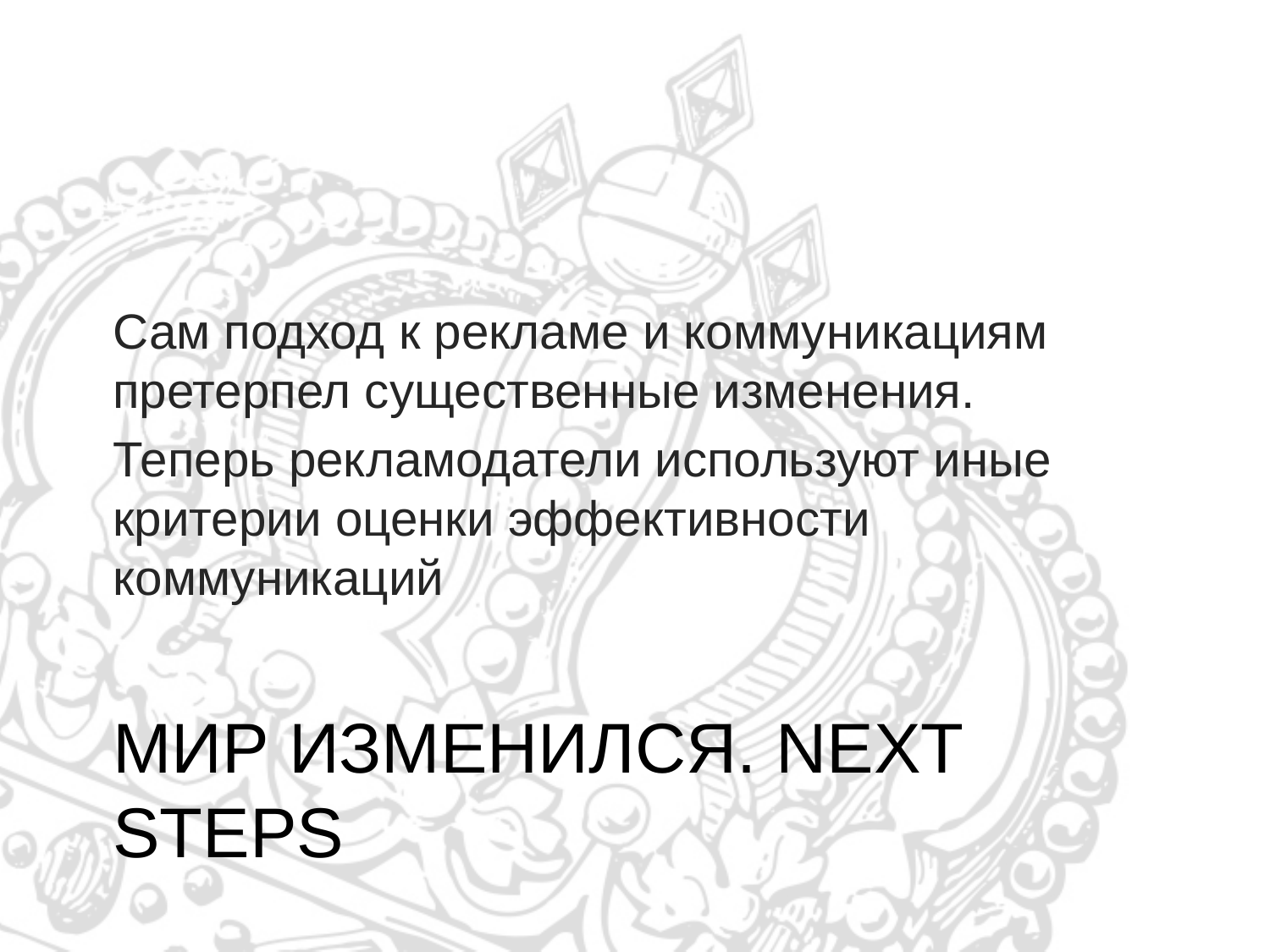

Сам подход к рекламе и коммуникациям претерпел существенные изменения.
Теперь рекламодатели используют иные критерии оценки эффективности коммуникаций
# МИР ИЗМЕНИЛСЯ. NEXT STEPS